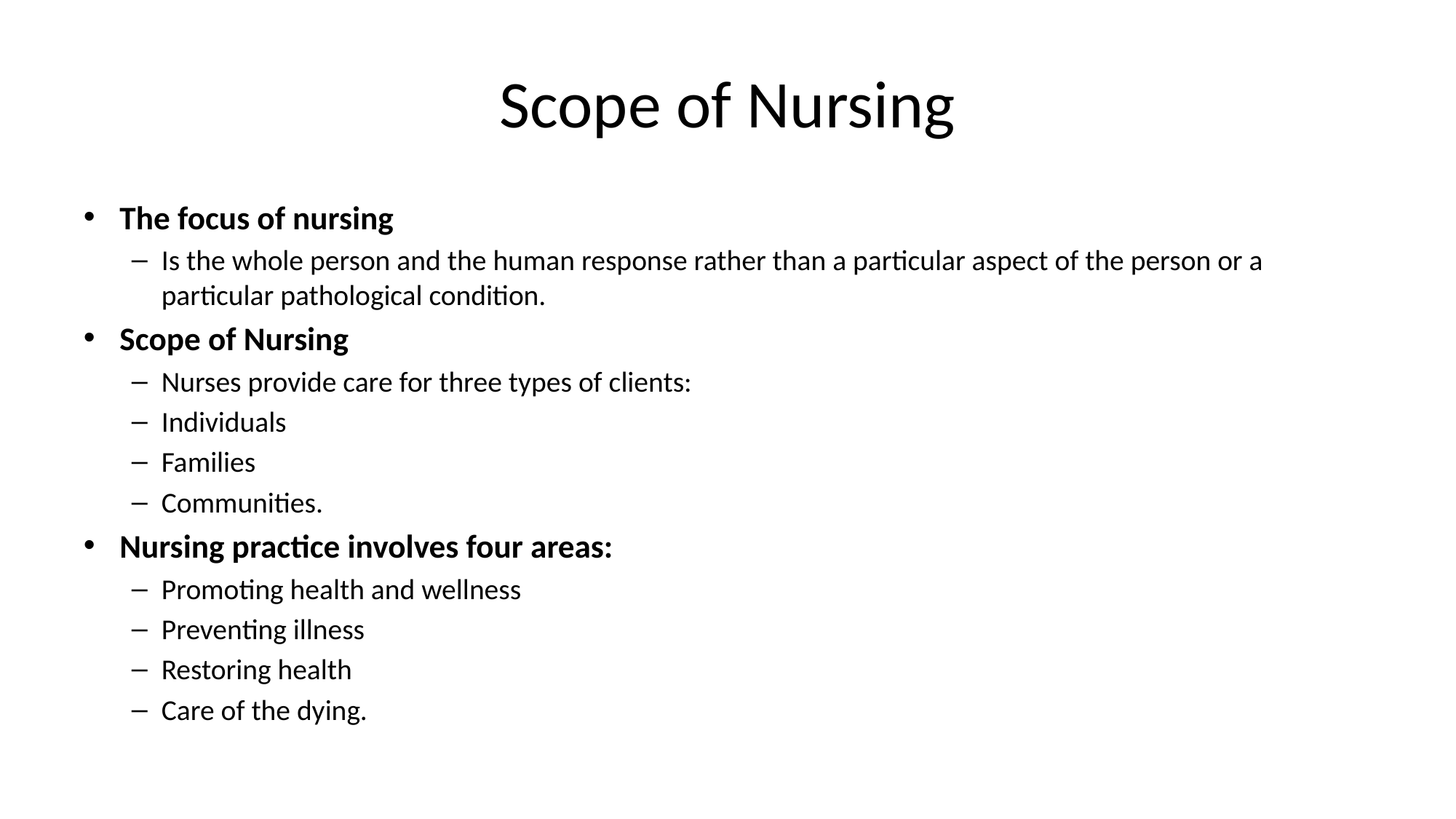

# Scope of Nursing
The focus of nursing
Is the whole person and the human response rather than a particular aspect of the person or a particular pathological condition.
Scope of Nursing
Nurses provide care for three types of clients:
Individuals
Families
Communities.
Nursing practice involves four areas:
Promoting health and wellness
Preventing illness
Restoring health
Care of the dying.